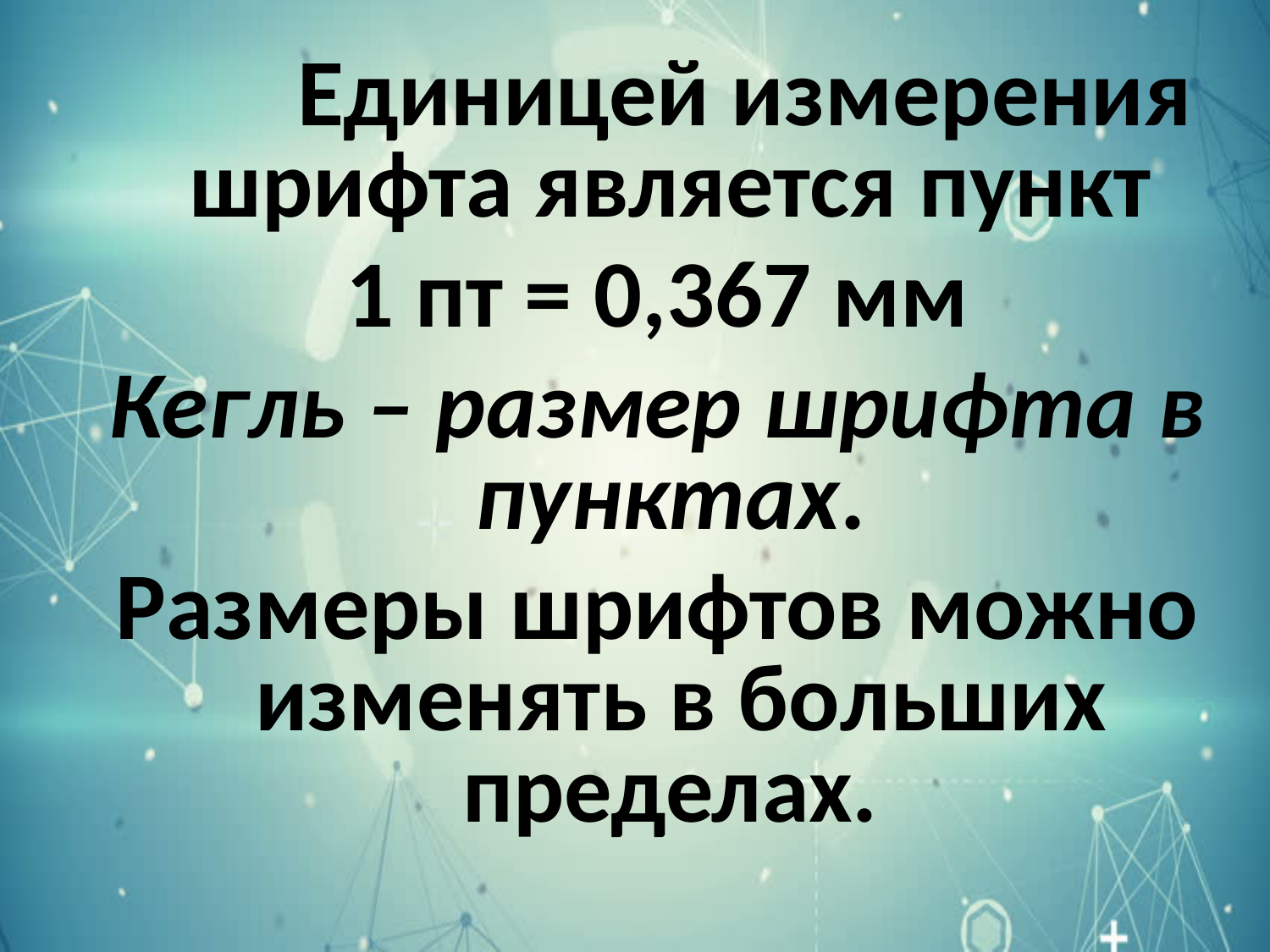

Единицей измерения шрифта является пункт
1 пт = 0,367 мм
Кегль – размер шрифта в пунктах.
Размеры шрифтов можно изменять в больших пределах.